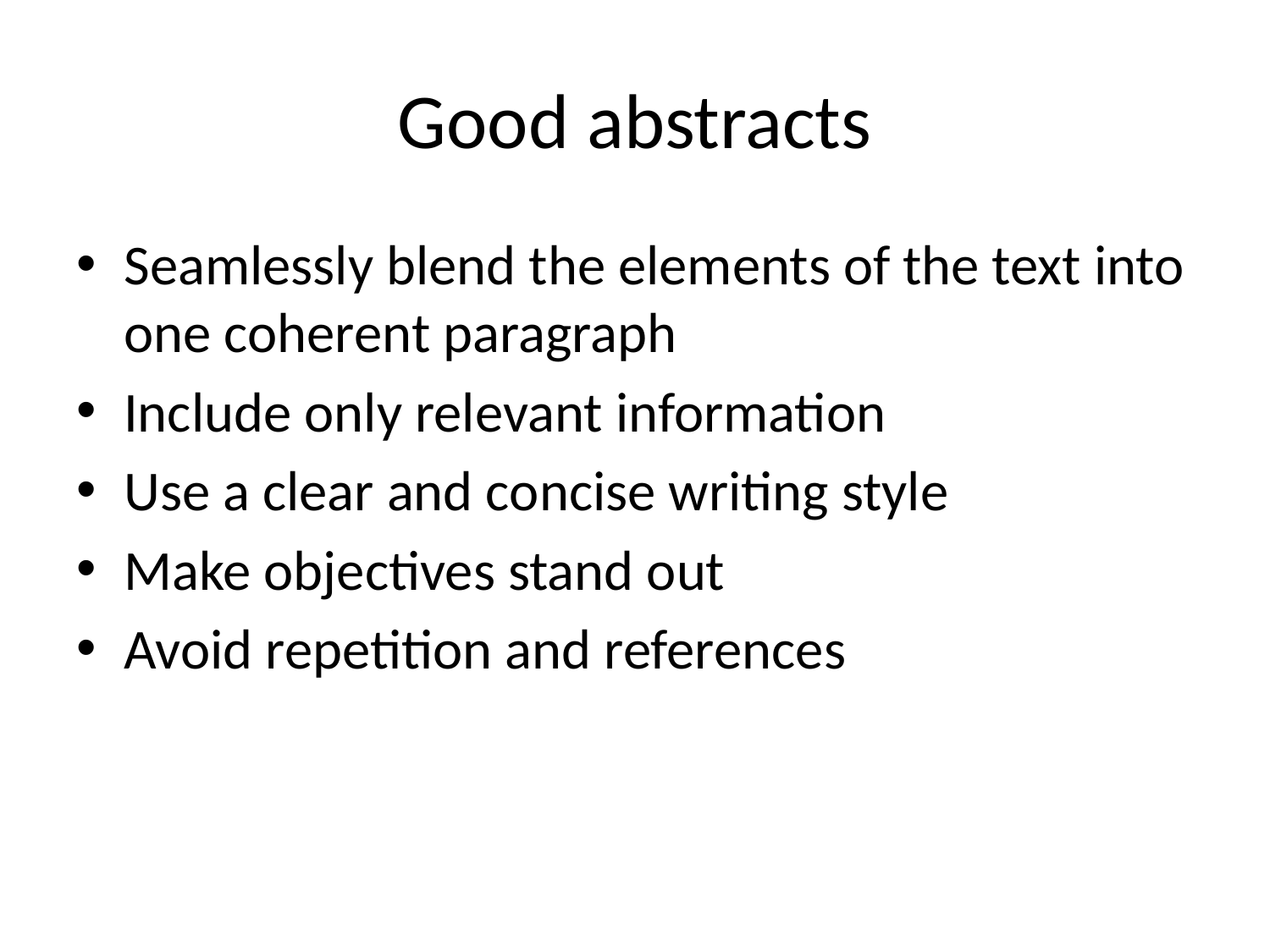

# Good abstracts
Seamlessly blend the elements of the text into one coherent paragraph
Include only relevant information
Use a clear and concise writing style
Make objectives stand out
Avoid repetition and references